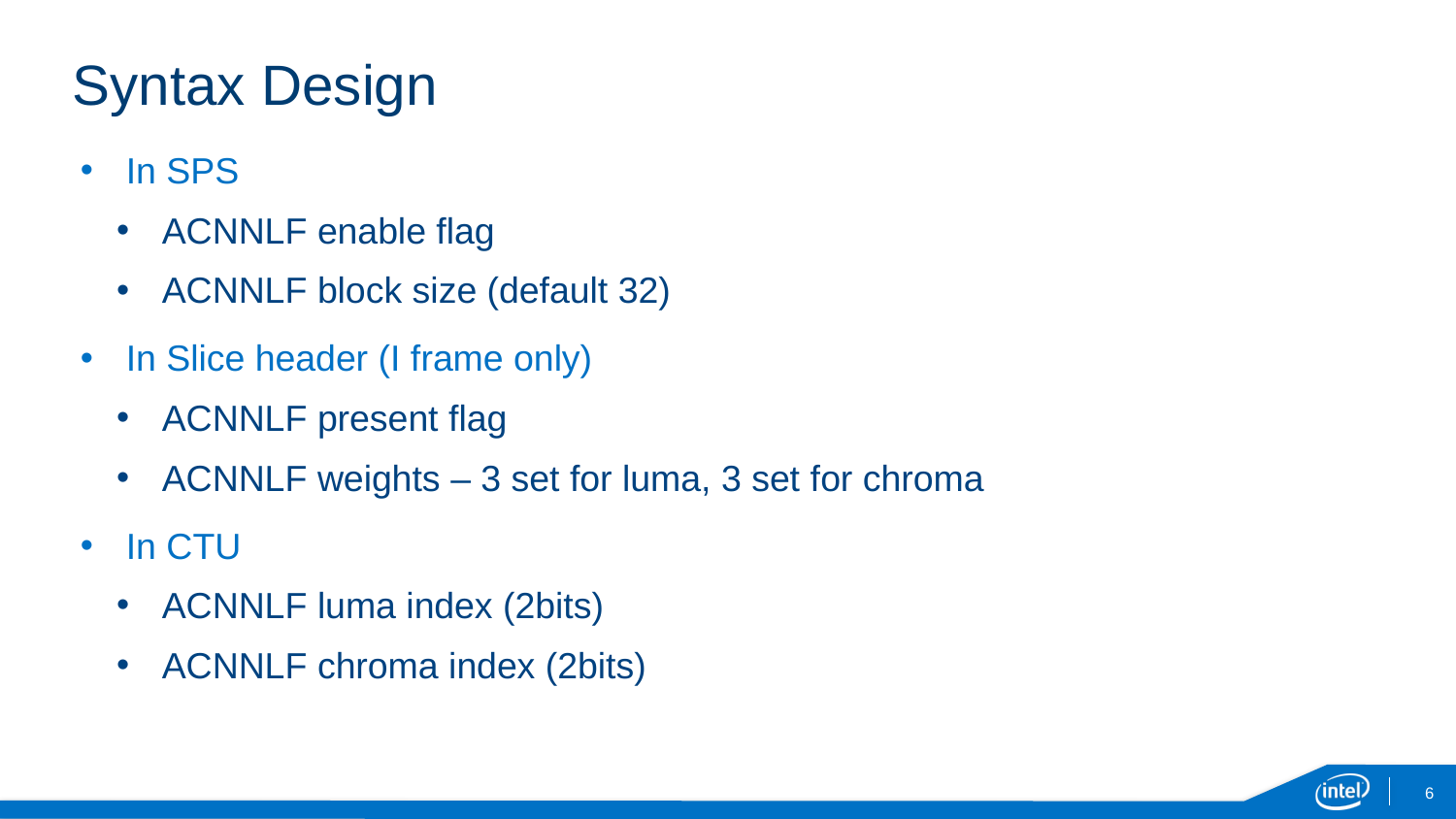

# Syntax Design
In SPS
ACNNLF enable flag
ACNNLF block size (default 32)
In Slice header (I frame only)
ACNNLF present flag
ACNNLF weights – 3 set for luma, 3 set for chroma
In CTU
ACNNLF luma index (2bits)
ACNNLF chroma index (2bits)
6